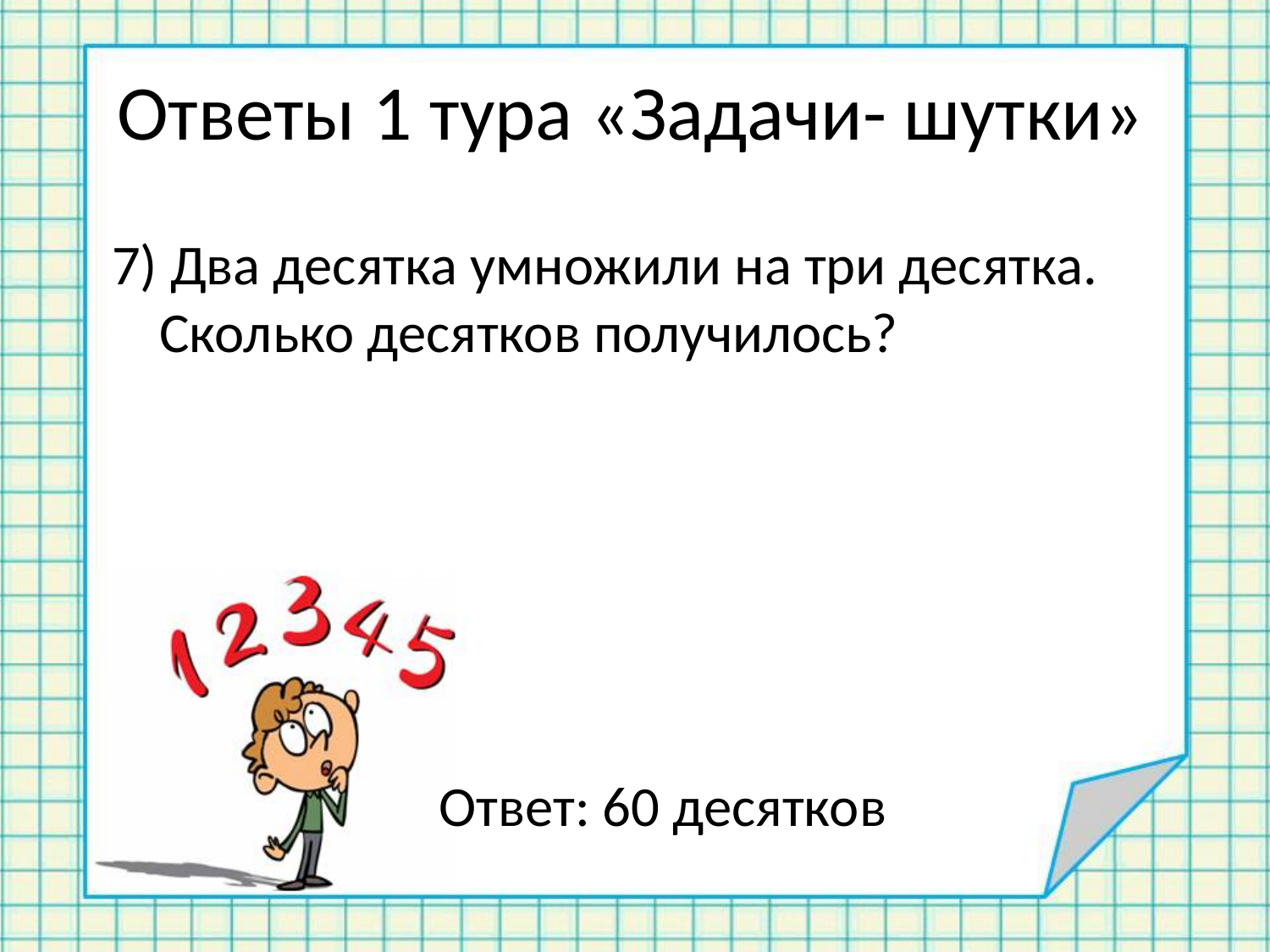

Ответы 1 тура «Задачи- шутки»
7) Два десятка умножили на три десятка. Сколько десятков получилось?
Ответ: 60 десятков